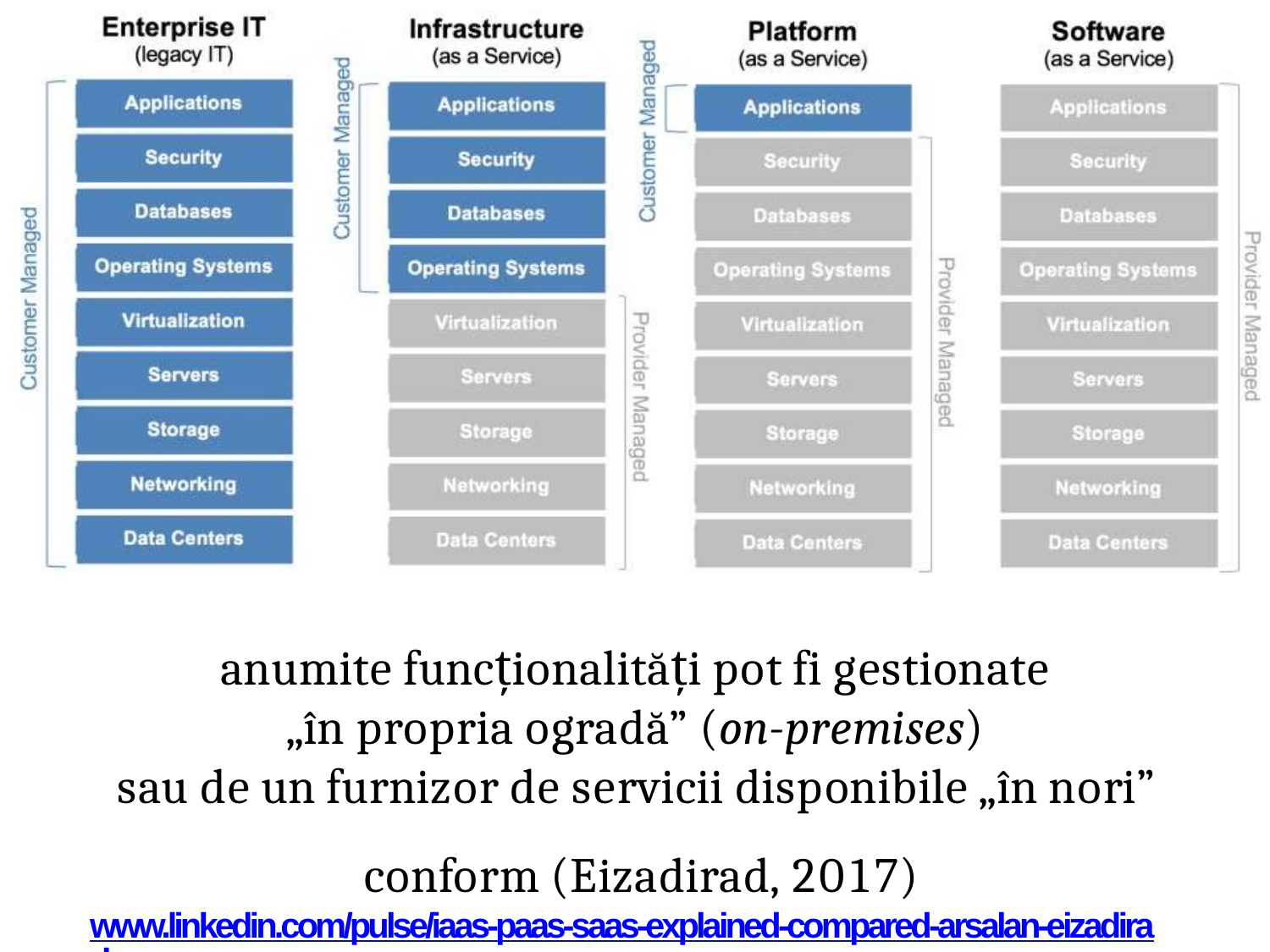

anumite funcționalități pot fi gestionate
„în propria ogradă” (on-premises)
sau de un furnizor de servicii disponibile „în nori”  conform (Eizadirad, 2017)
www.linkedin.com/pulse/iaas-paas-saas-explained-compared-arsalan-eizadirad